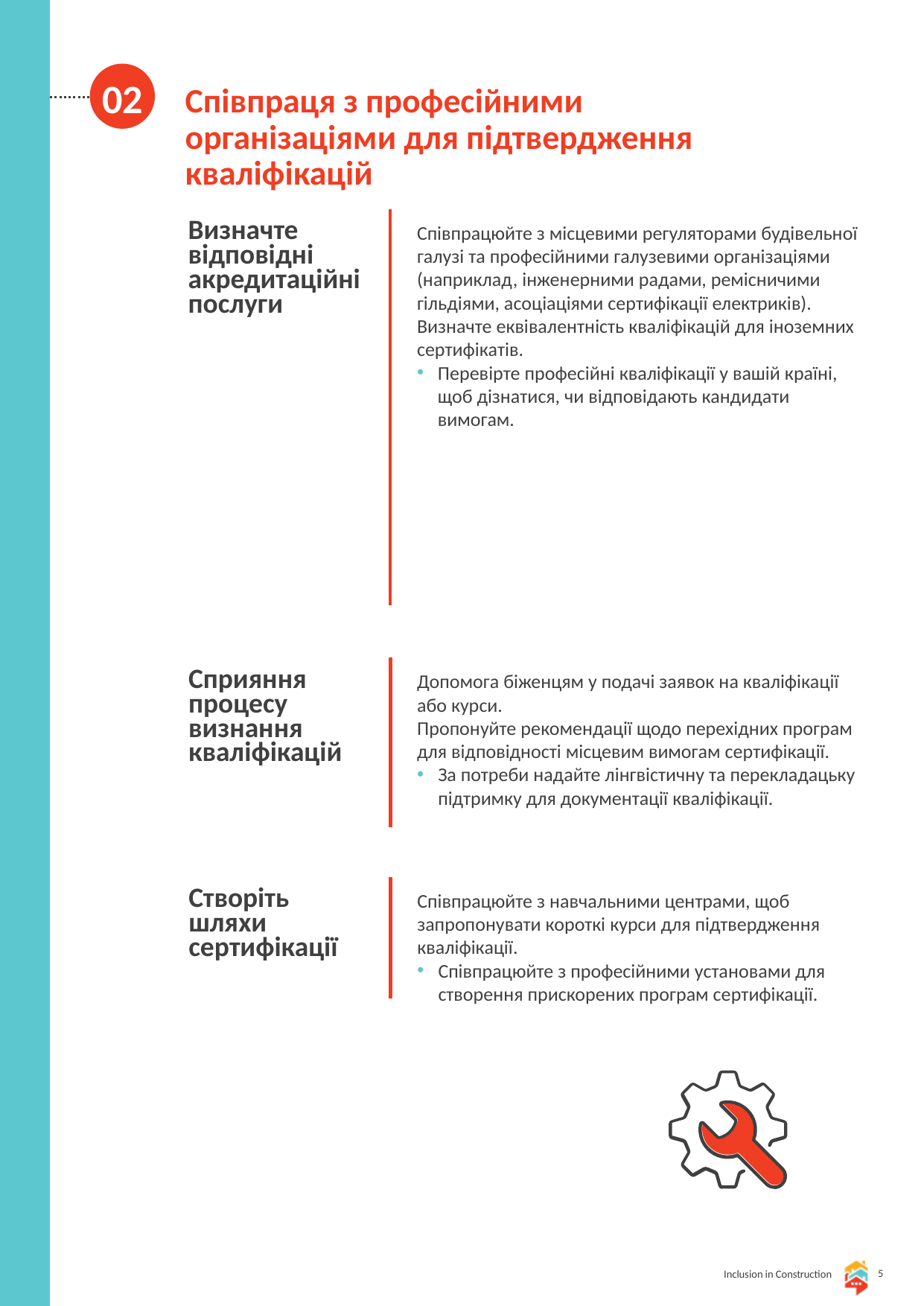

02
Співпраця з професійними організаціями для підтвердження кваліфікацій
Визначте відповідні акредитаційні послуги
Співпрацюйте з місцевими регуляторами будівельної галузі та професійними галузевими організаціями (наприклад, інженерними радами, ремісничими гільдіями, асоціаціями сертифікації електриків).
Визначте еквівалентність кваліфікацій для іноземних сертифікатів.
Перевірте професійні кваліфікації у вашій країні, щоб дізнатися, чи відповідають кандидати вимогам.
Сприяння процесу визнання кваліфікацій
Допомога біженцям у подачі заявок на кваліфікації або курси.
Пропонуйте рекомендації щодо перехідних програм для відповідності місцевим вимогам сертифікації.
За потреби надайте лінгвістичну та перекладацьку підтримку для документації кваліфікації.
Створіть шляхи сертифікації
Співпрацюйте з навчальними центрами, щоб запропонувати короткі курси для підтвердження кваліфікації.
Співпрацюйте з професійними установами для створення прискорених програм сертифікації.

5